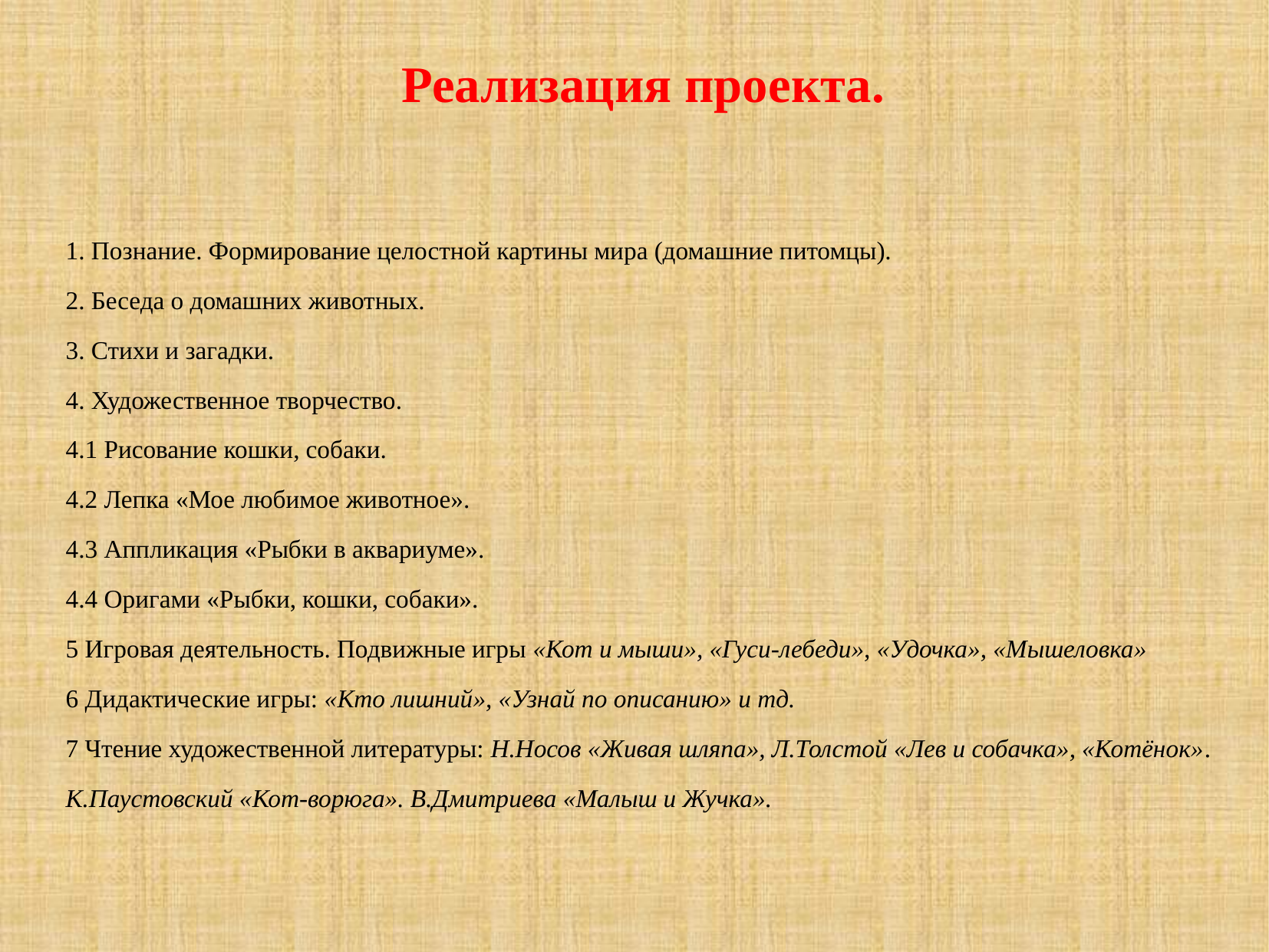

Реализация проекта.

1. Познание. Формирование целостной картины мира (домашние питомцы).
2. Беседа о домашних животных.
3. Стихи и загадки.
4. Художественное творчество.
4.1 Рисование кошки, собаки.
4.2 Лепка «Мое любимое животное».
4.3 Аппликация «Рыбки в аквариуме».
4.4 Оригами «Рыбки, кошки, собаки».
5 Игровая деятельность. Подвижные игры «Кот и мыши», «Гуси-лебеди», «Удочка», «Мышеловка»
6 Дидактические игры: «Кто лишний», «Узнай по описанию» и тд.
7 Чтение художественной литературы: Н.Носов «Живая шляпа», Л.Толстой «Лев и собачка», «Котёнок».
К.Паустовский «Кот-ворюга». В.Дмитриева «Малыш и Жучка».